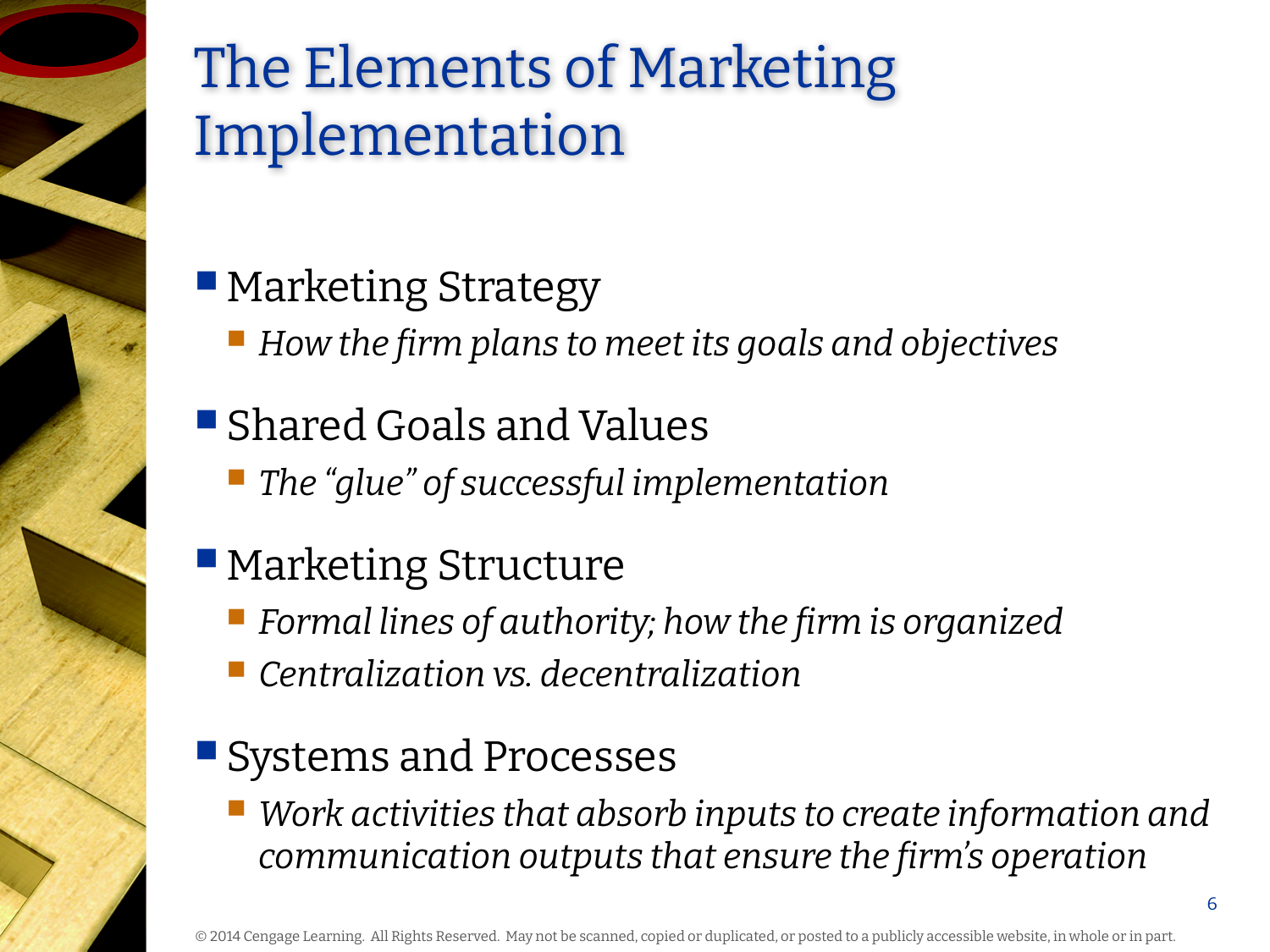

# The Elements of Marketing Implementation

Marketing Strategy
How the firm plans to meet its goals and objectives
Shared Goals and Values
The “glue” of successful implementation
Marketing Structure
Formal lines of authority; how the firm is organized
Centralization vs. decentralization
Systems and Processes
Work activities that absorb inputs to create information and communication outputs that ensure the firm’s operation
6